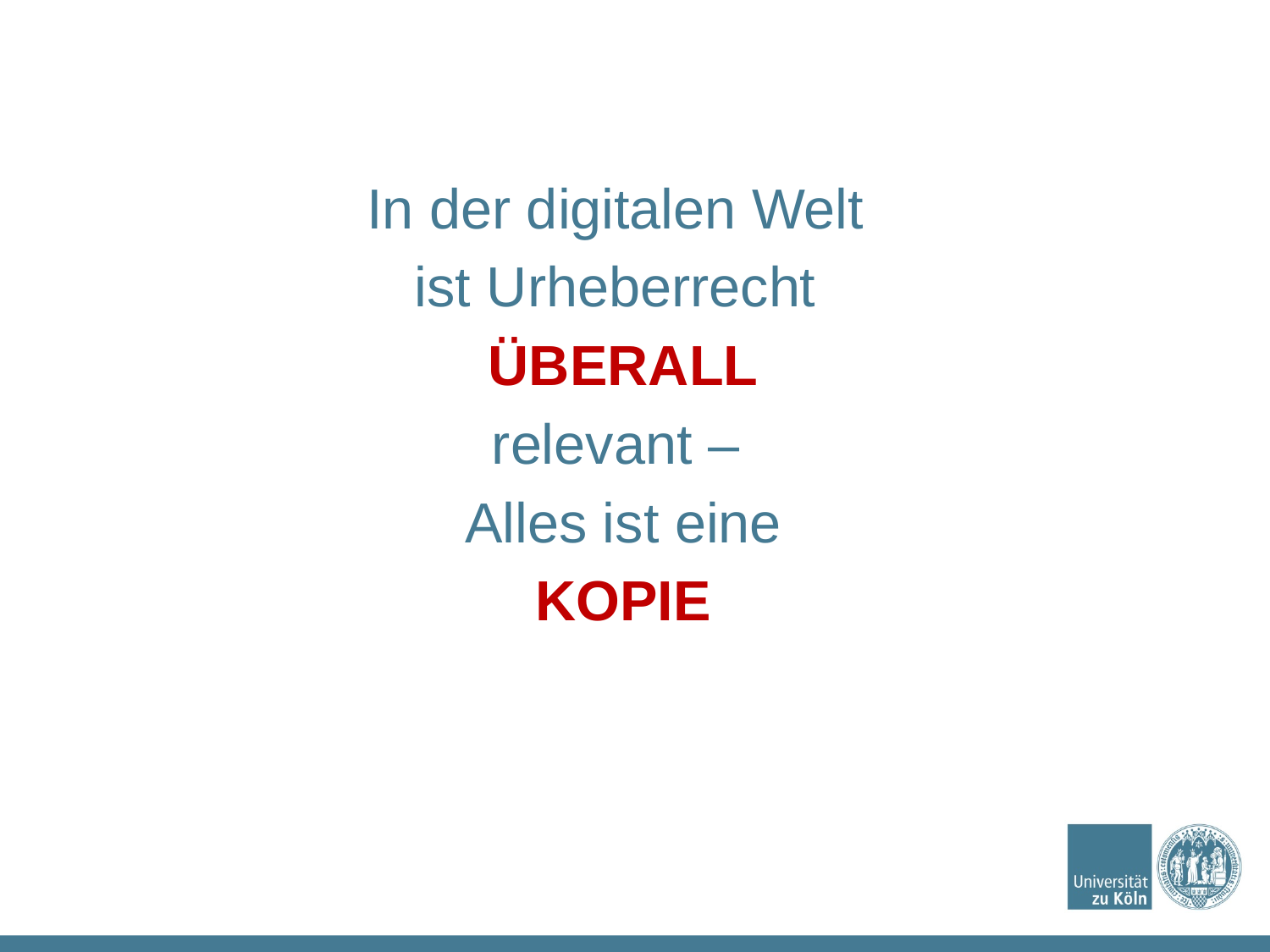

Faustregel 1
In der digitalen Welt
ist Urheberrecht
ÜBERALL
relevant –
Alles ist eine
KOPIE